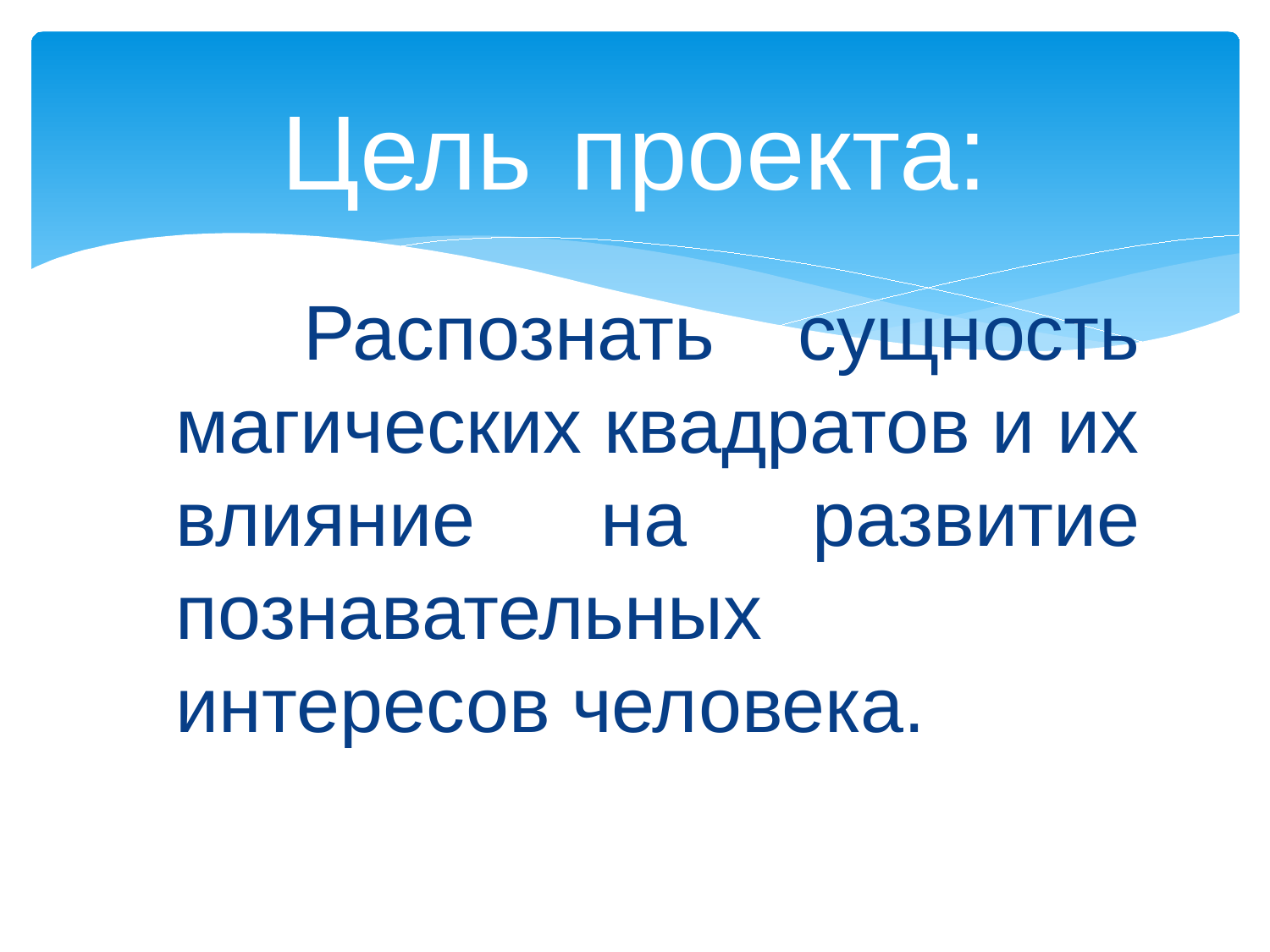

# Цель проекта:
  Распознать сущность магических квадратов и их влияние на развитие познавательных интересов человека.